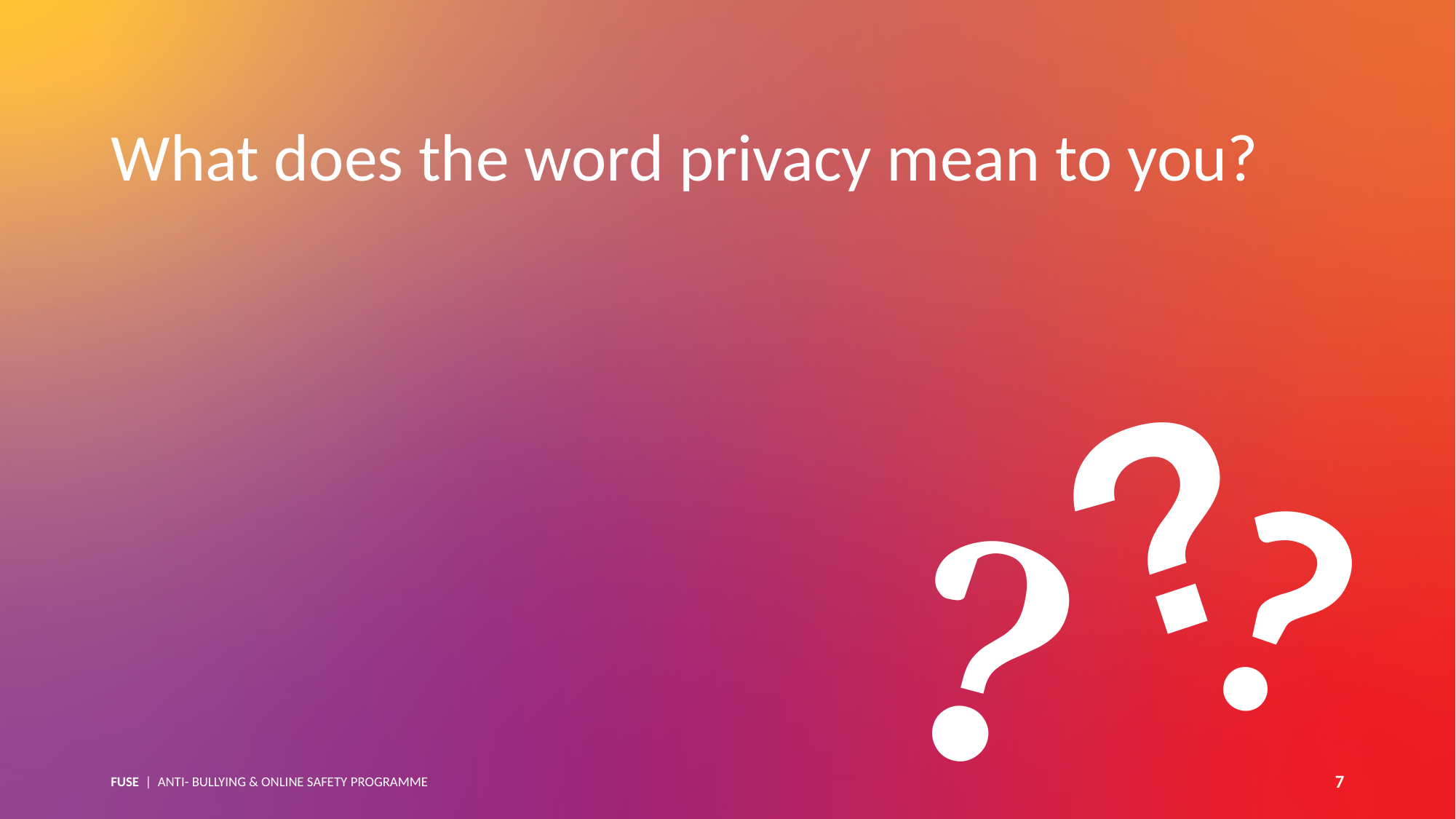

What does the word privacy mean to you?
?
?
?
FUSE  |  ANTI- BULLYING & ONLINE SAFETY PROGRAMME
7